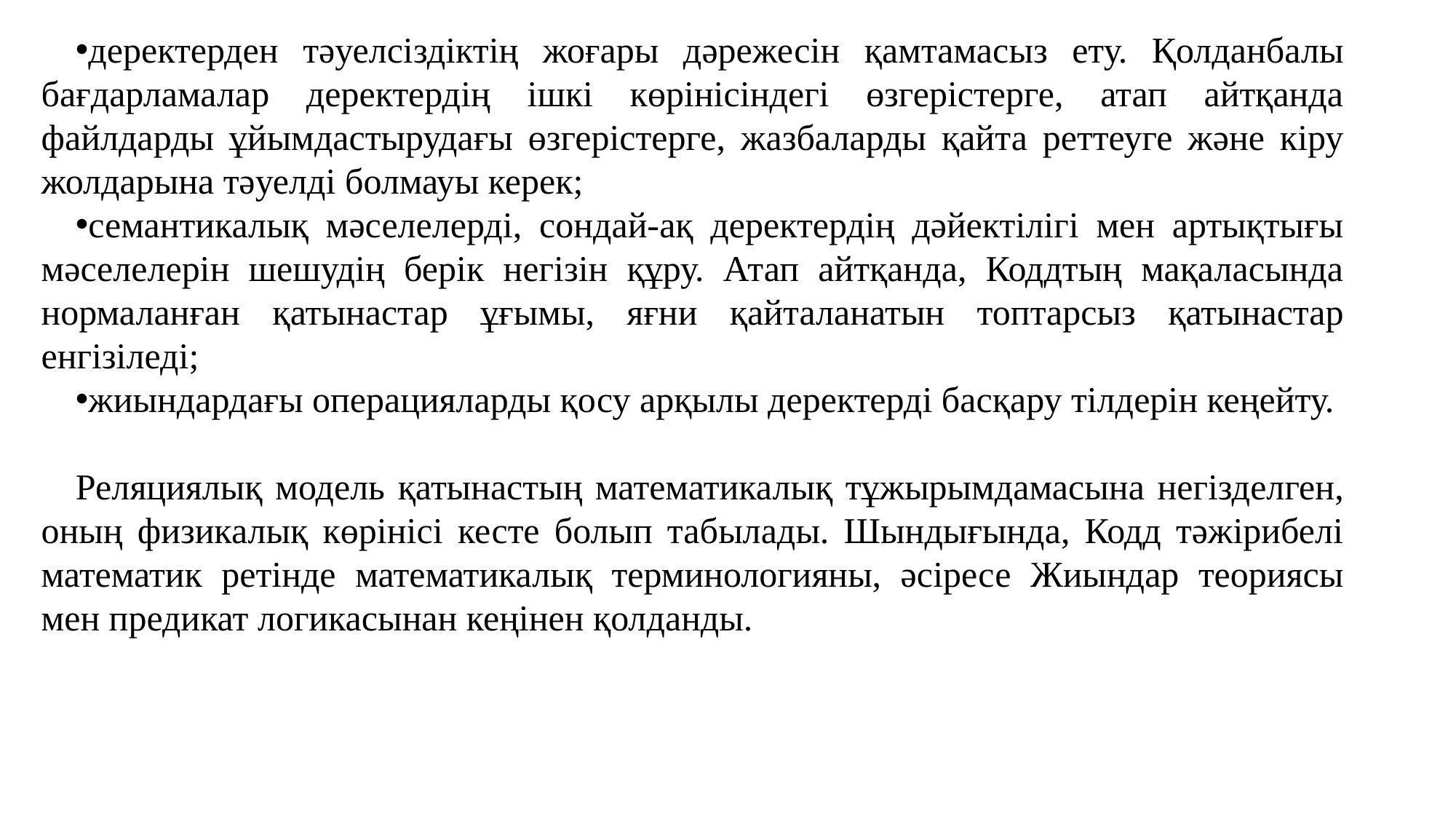

деректерден тәуелсіздіктің жоғары дәрежесін қамтамасыз ету. Қолданбалы бағдарламалар деректердің ішкі көрінісіндегі өзгерістерге, атап айтқанда файлдарды ұйымдастырудағы өзгерістерге, жазбаларды қайта реттеуге және кіру жолдарына тәуелді болмауы керек;
семантикалық мәселелерді, сондай-ақ деректердің дәйектілігі мен артықтығы мәселелерін шешудің берік негізін құру. Атап айтқанда, Коддтың мақаласында нормаланған қатынастар ұғымы, яғни қайталанатын топтарсыз қатынастар енгізіледі;
жиындардағы операцияларды қосу арқылы деректерді басқару тілдерін кеңейту.

Реляциялық модель қатынастың математикалық тұжырымдамасына негізделген, оның физикалық көрінісі кесте болып табылады. Шындығында, Кодд тәжірибелі математик ретінде математикалық терминологияны, әсіресе Жиындар теориясы мен предикат логикасынан кеңінен қолданды.